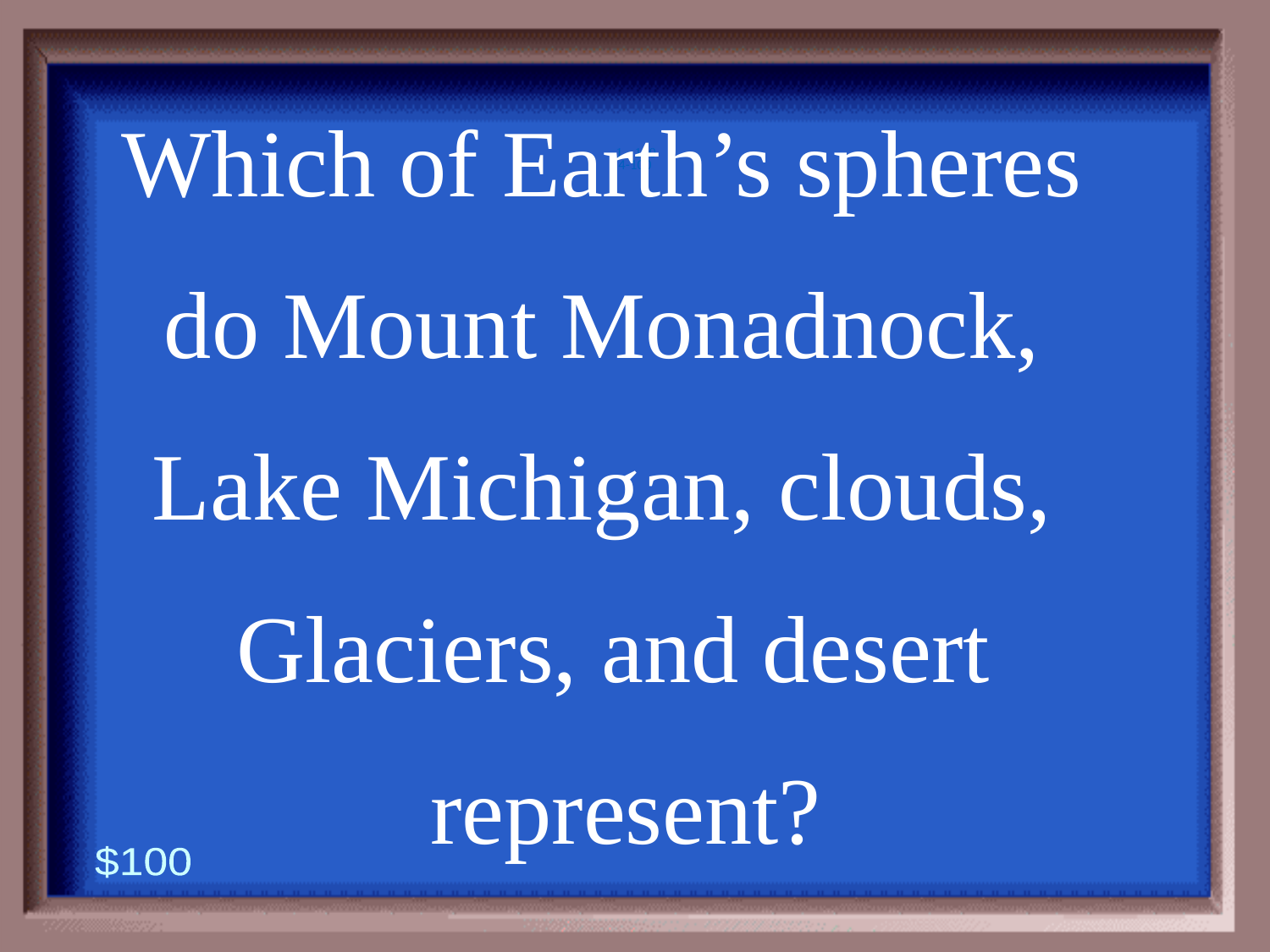

4-100
Which of Earth’s spheres
do Mount Monadnock,
Lake Michigan, clouds,
Glaciers, and desert
 represent?
1 - 100

$100